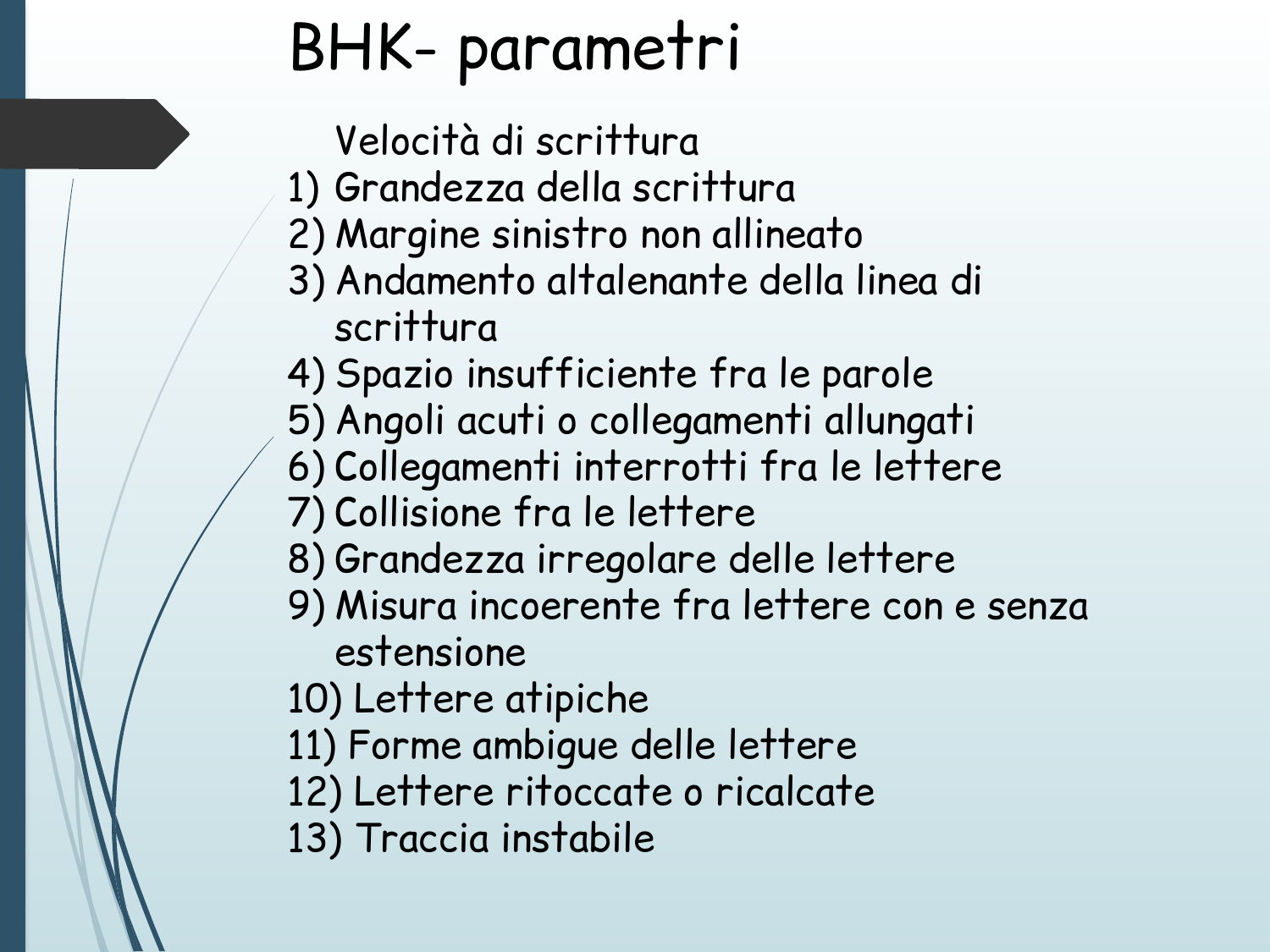

# BHK- parametri
    Velocità di scrittura
Grandezza della scrittura
Margine sinistro non allineato
Andamento altalenante della linea di scrittura
Spazio insufficiente fra le parole
Angoli acuti o collegamenti allungati
Collegamenti interrotti fra le lettere
Collisione fra le lettere
Grandezza irregolare delle lettere
Misura incoerente fra lettere con e senza estensione
 Lettere atipiche
 Forme ambigue delle lettere
 Lettere ritoccate o ricalcate
 Traccia instabile